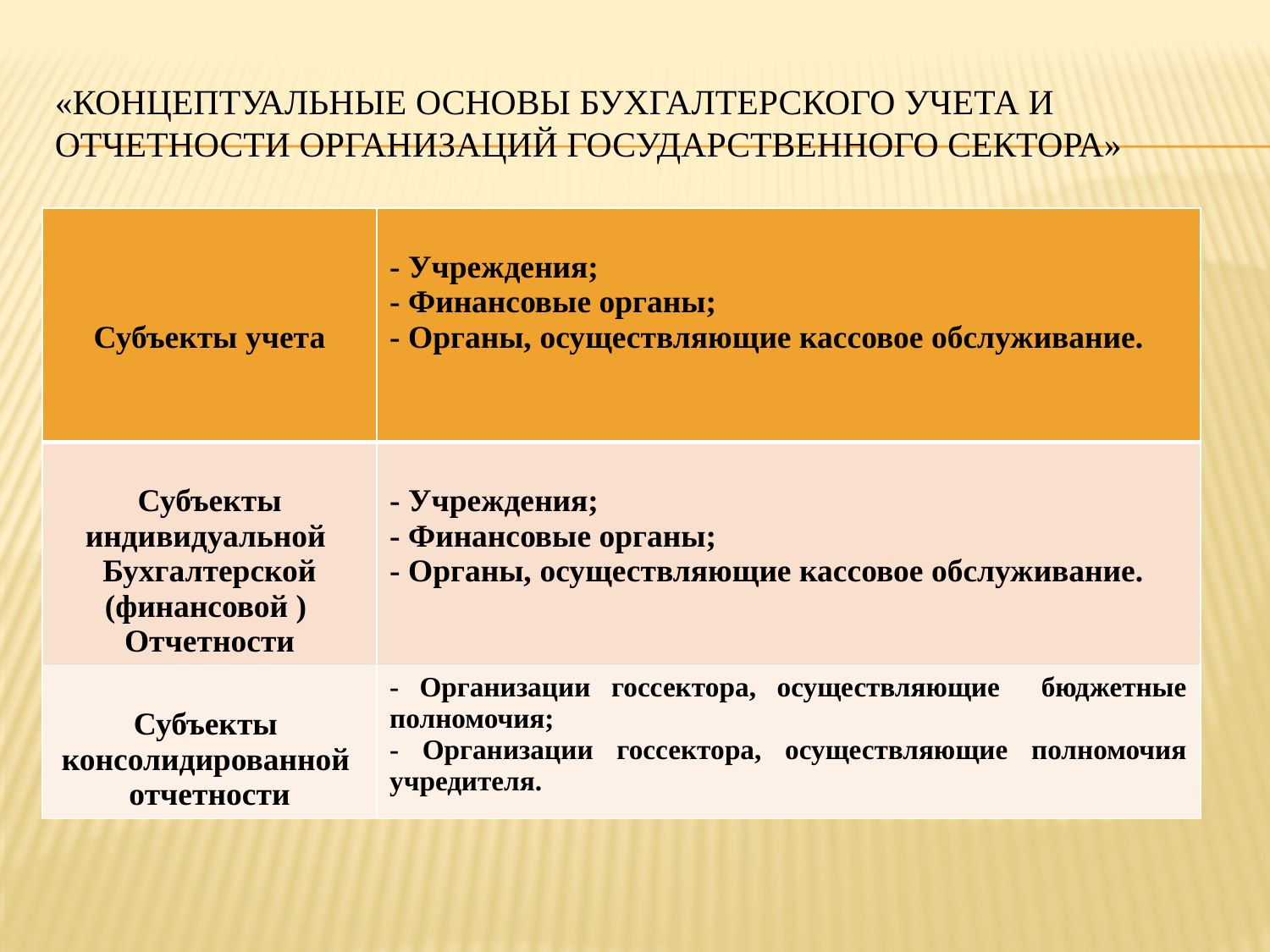

# «Концептуальные основы бухгалтерского учета и отчетности организаций государственного сектора»

| Субъекты учета | - Учреждения; - Финансовые органы; - Органы, осуществляющие кассовое обслуживание. |
| --- | --- |
| Субъекты индивидуальной Бухгалтерской (финансовой ) Отчетности | - Учреждения; - Финансовые органы; - Органы, осуществляющие кассовое обслуживание. |
| Субъекты консолидированной отчетности | - Организации госсектора, осуществляющие бюджетные полномочия; - Организации госсектора, осуществляющие полномочия учредителя. |